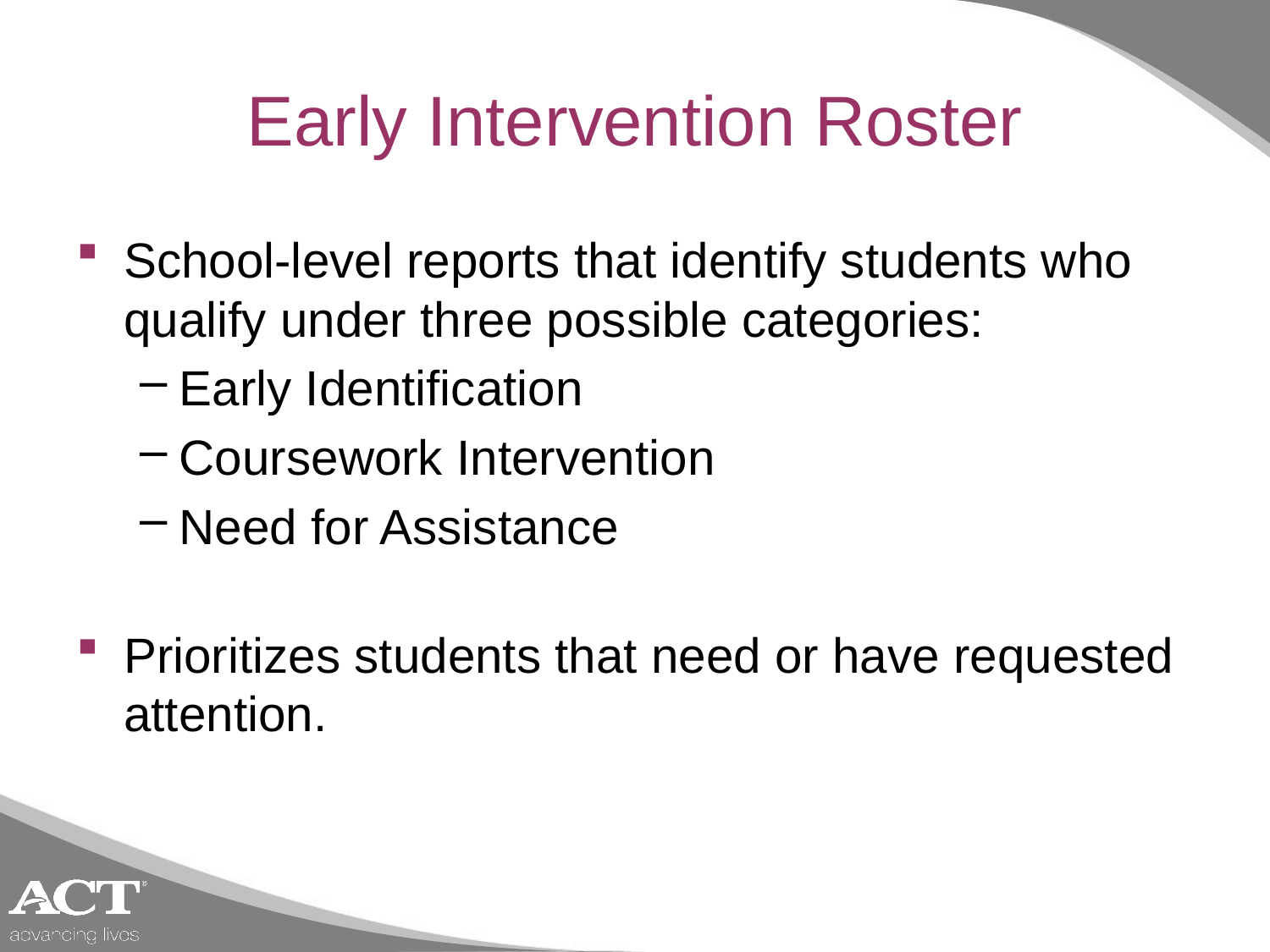

# Early Intervention Roster
School-level reports that identify students who qualify under three possible categories:
Early Identification
Coursework Intervention
Need for Assistance
Prioritizes students that need or have requested attention.